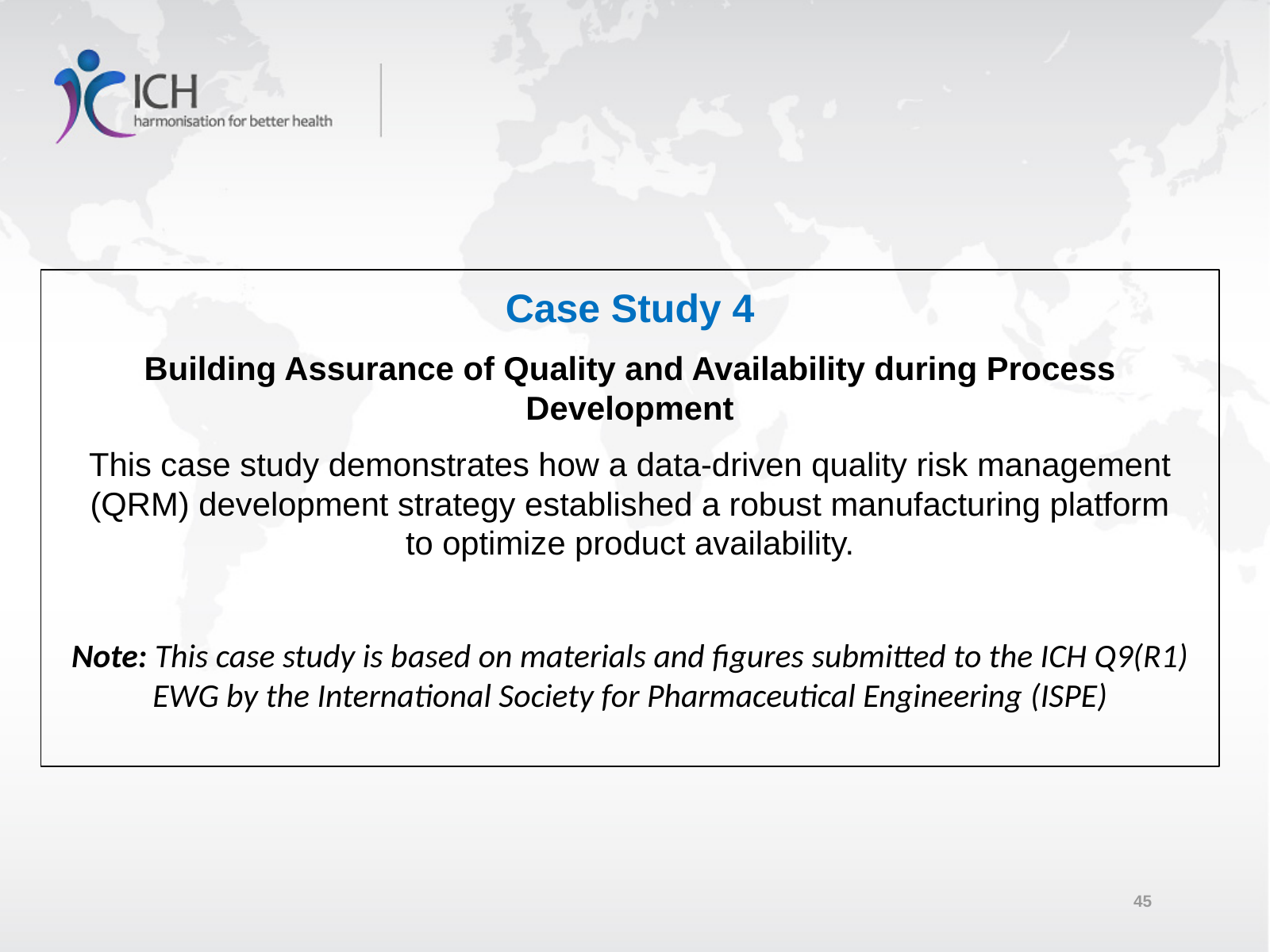

Case Study 4
Building Assurance of Quality and Availability during Process Development
This case study demonstrates how a data-driven quality risk management (QRM) development strategy established a robust manufacturing platform to optimize product availability.

Note: This case study is based on materials and figures submitted to the ICH Q9(R1) EWG by the International Society for Pharmaceutical Engineering (ISPE)